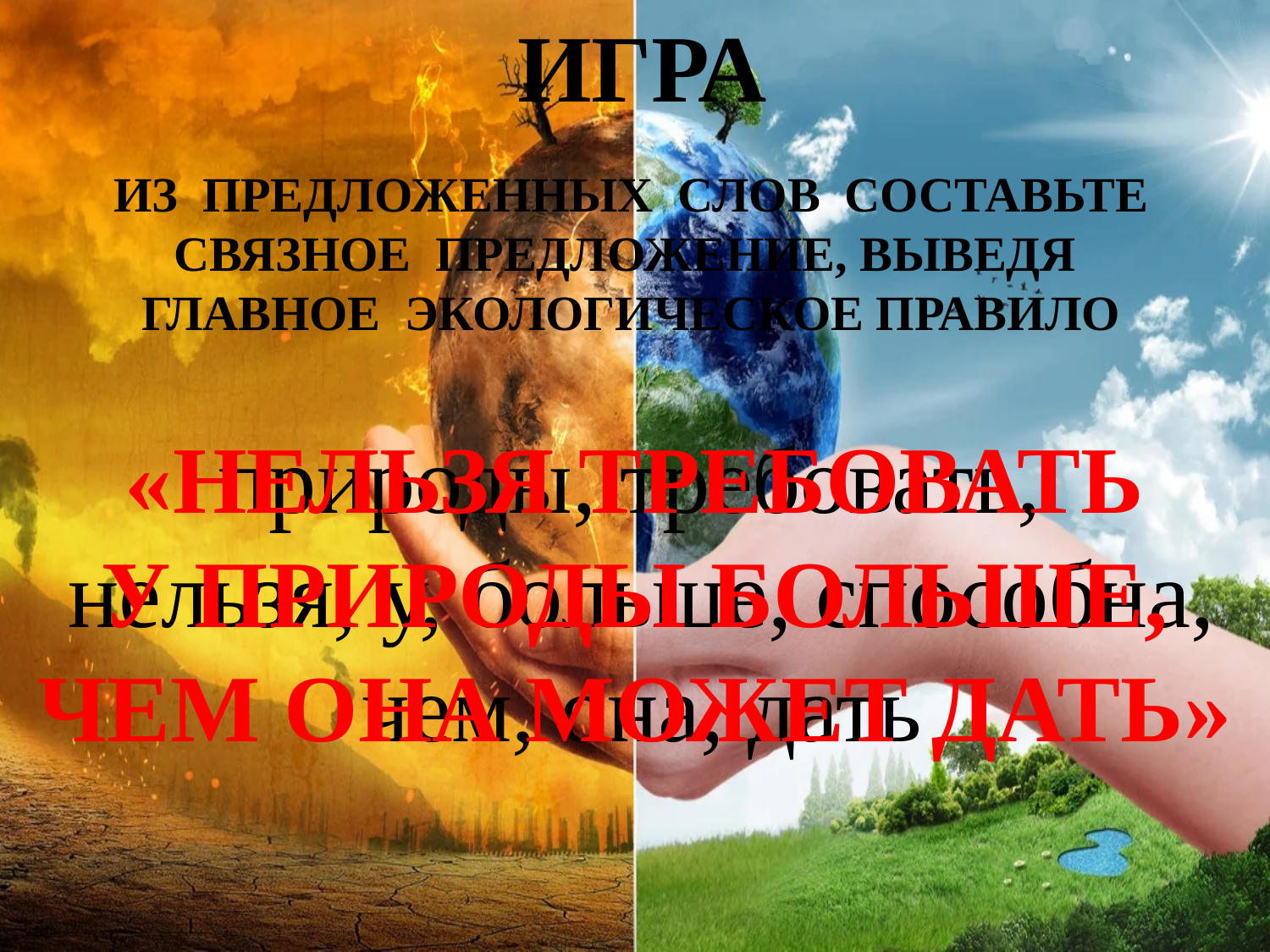

Игра
Из  предложенных  слов  составьте
Связное  предложение, выведя
главное  экологическое правило
«Нельзя требовать
У природы больше,
Чем она может дать»
природы, требовать,
 нельзя, у, больше, способна,
 чем, она, дать